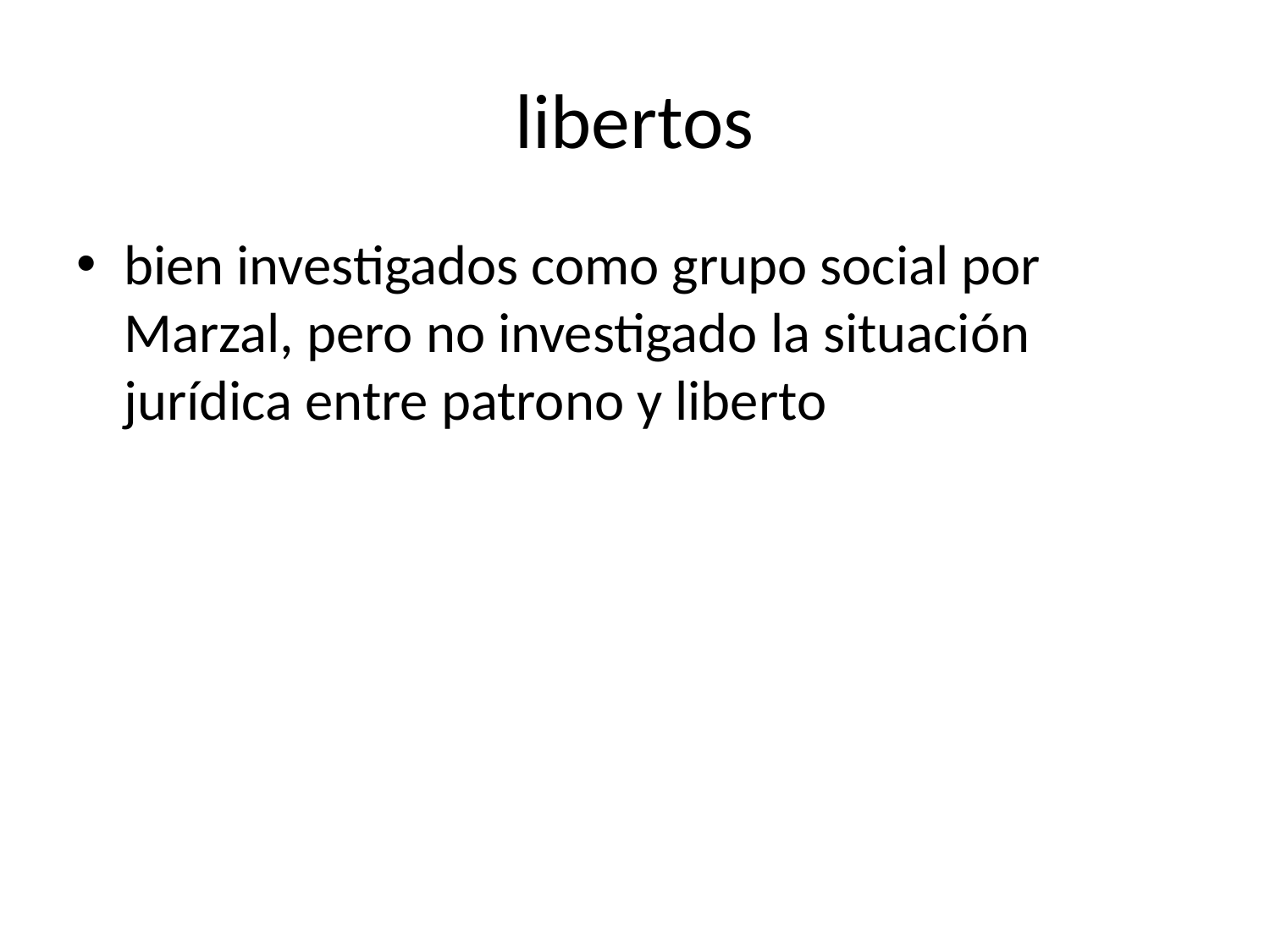

# libertos
bien investigados como grupo social por Marzal, pero no investigado la situación jurídica entre patrono y liberto